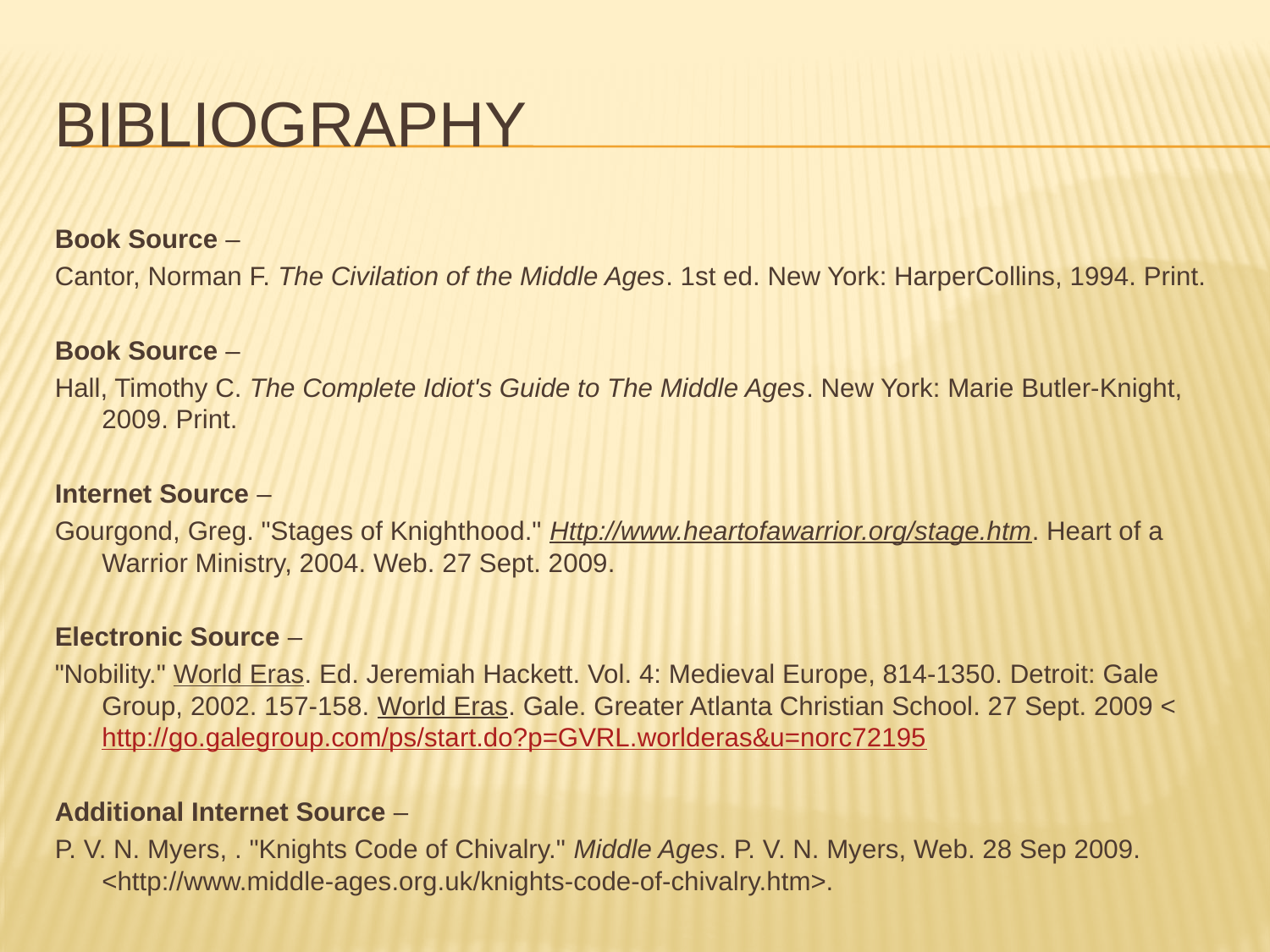

# Bibliography
Book Source –
Cantor, Norman F. The Civilation of the Middle Ages. 1st ed. New York: HarperCollins, 1994. Print.

Book Source –
Hall, Timothy C. The Complete Idiot's Guide to The Middle Ages. New York: Marie Butler-Knight, 2009. Print.

Internet Source –
Gourgond, Greg. "Stages of Knighthood." Http://www.heartofawarrior.org/stage.htm. Heart of a Warrior Ministry, 2004. Web. 27 Sept. 2009.

Electronic Source –
"Nobility." World Eras. Ed. Jeremiah Hackett. Vol. 4: Medieval Europe, 814-1350. Detroit: Gale Group, 2002. 157-158. World Eras. Gale. Greater Atlanta Christian School. 27 Sept. 2009 <http://go.galegroup.com/ps/start.do?p=GVRL.worlderas&u=norc72195

Additional Internet Source –
P. V. N. Myers, . "Knights Code of Chivalry." Middle Ages. P. V. N. Myers, Web. 28 Sep 2009. <http://www.middle-ages.org.uk/knights-code-of-chivalry.htm>.